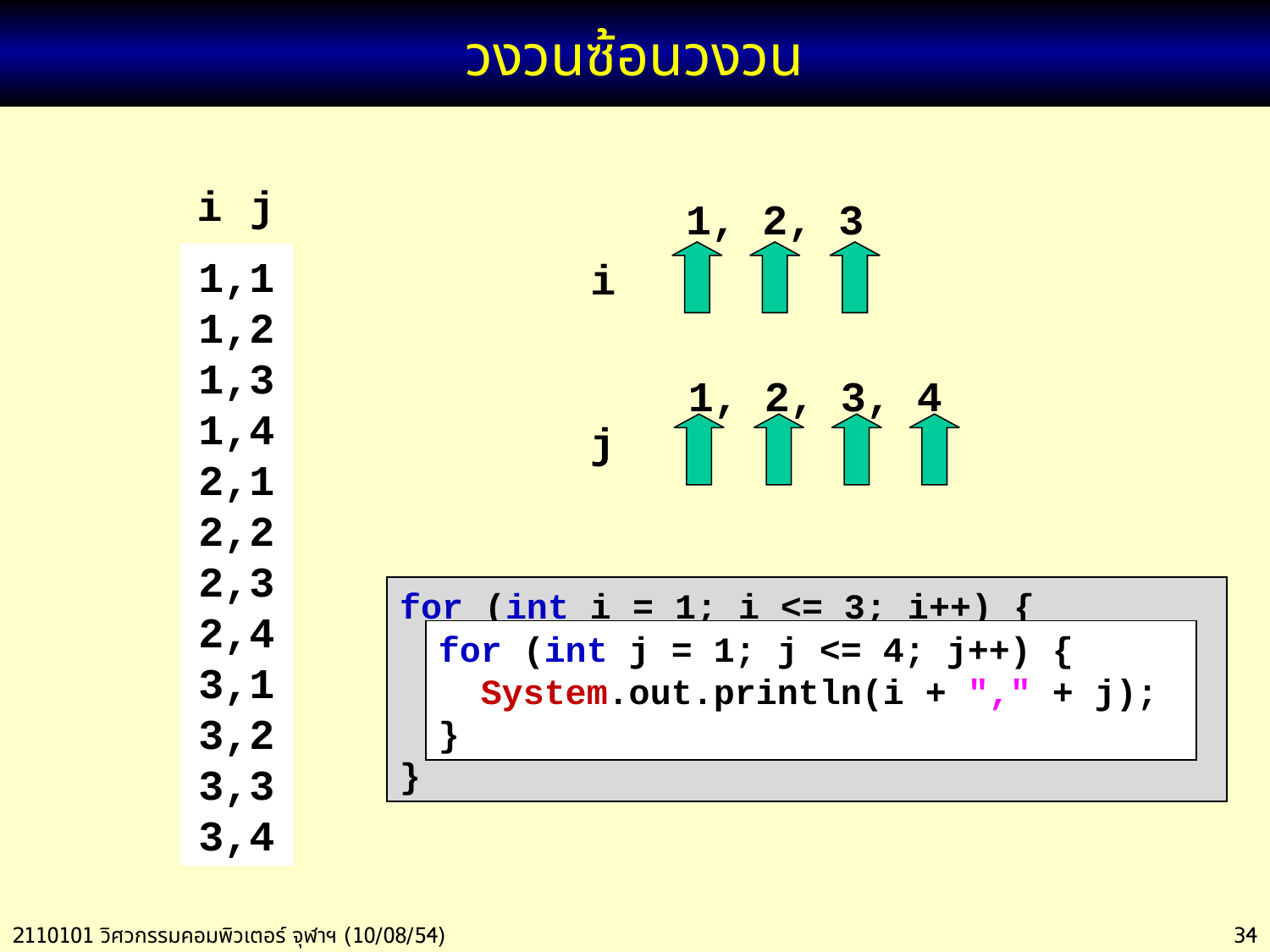

# วงวนซ้อนวงวน
i
j
1, 2, 3

1,1
1,2
1,3
1,4
2,1
2,2
2,3
2,4
3,1
3,2
3,3
3,4
i
1, 2, 3, 4
j

for (int i = 1; i <= 3; i++) {

}
for (int j = 1; j <= 4; j++) {
  System.out.println(i + "," + j);
}